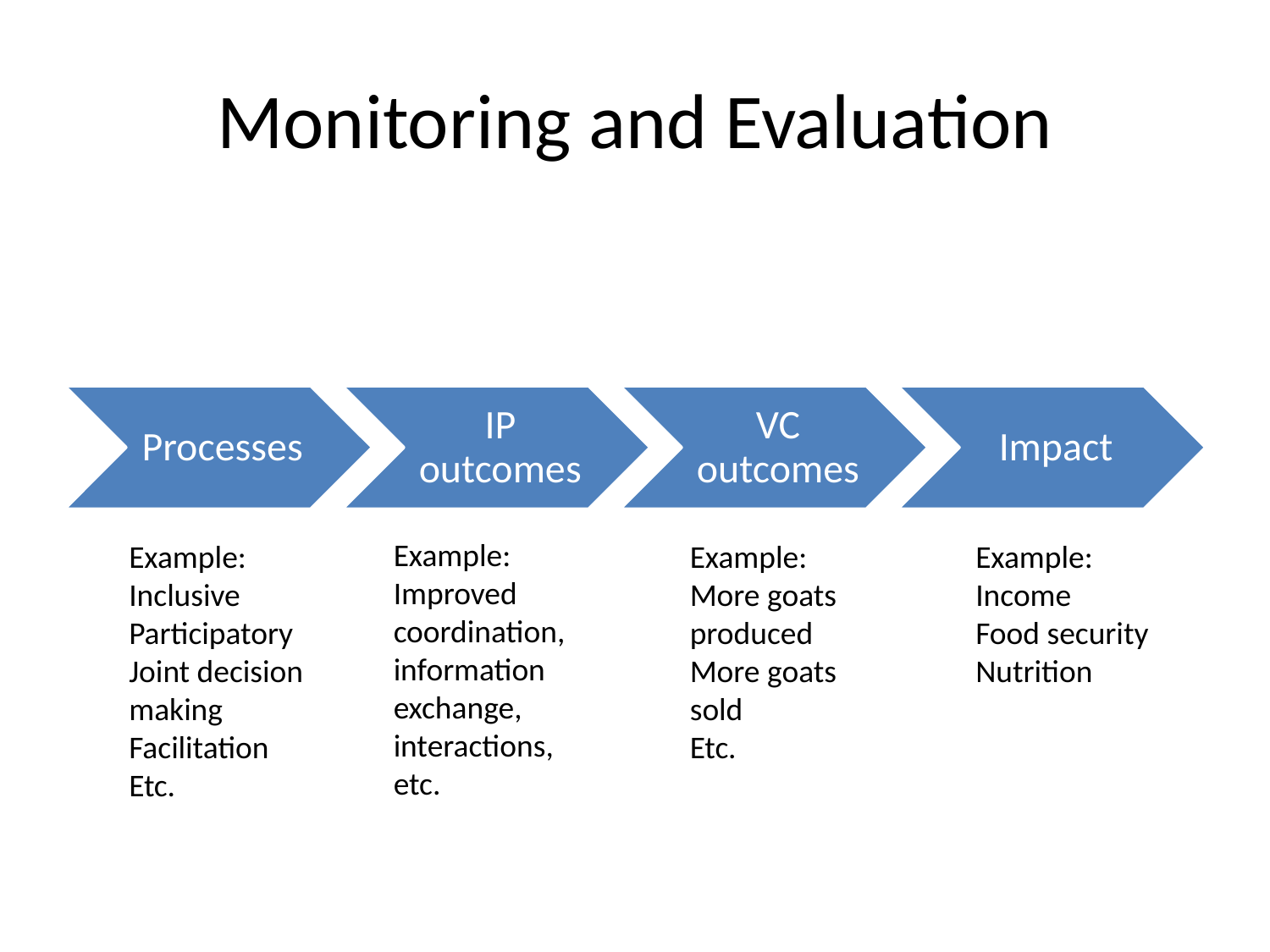

# Monitoring and Evaluation
Processes
IP outcomes
VC outcomes
Impact
Example: Improved coordination,  information exchange, interactions, etc.
Example: Inclusive
Participatory
Joint decision making
Facilitation
Etc.

Example: More goats produced
More goats sold
Etc.

Example:
Income
Food security
Nutrition